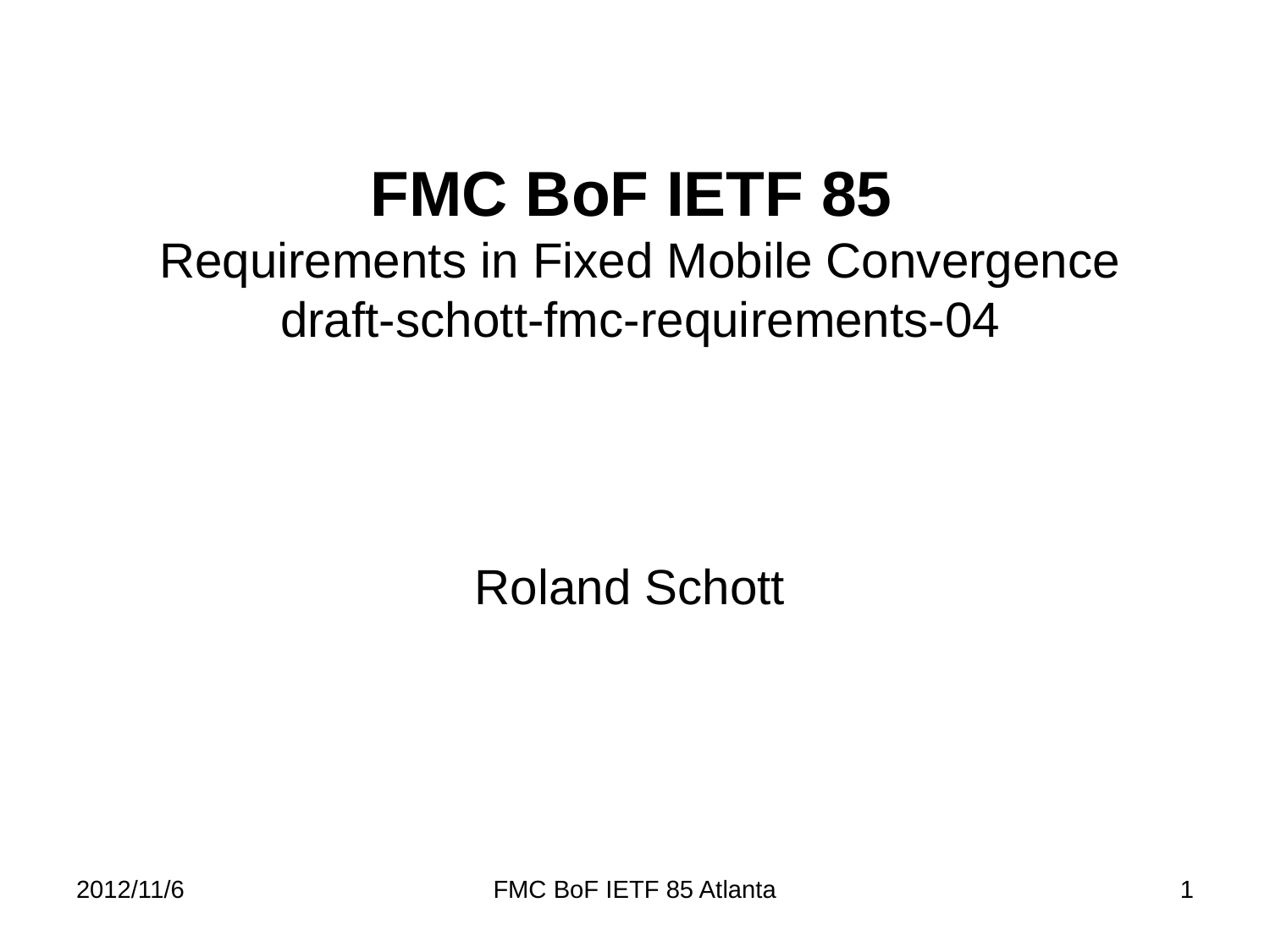

# FMC BoF IETF 85 Requirements in Fixed Mobile Convergence draft-schott-fmc-requirements-04

Roland Schott

2012/11/6
FMC BoF IETF 85 Atlanta
1